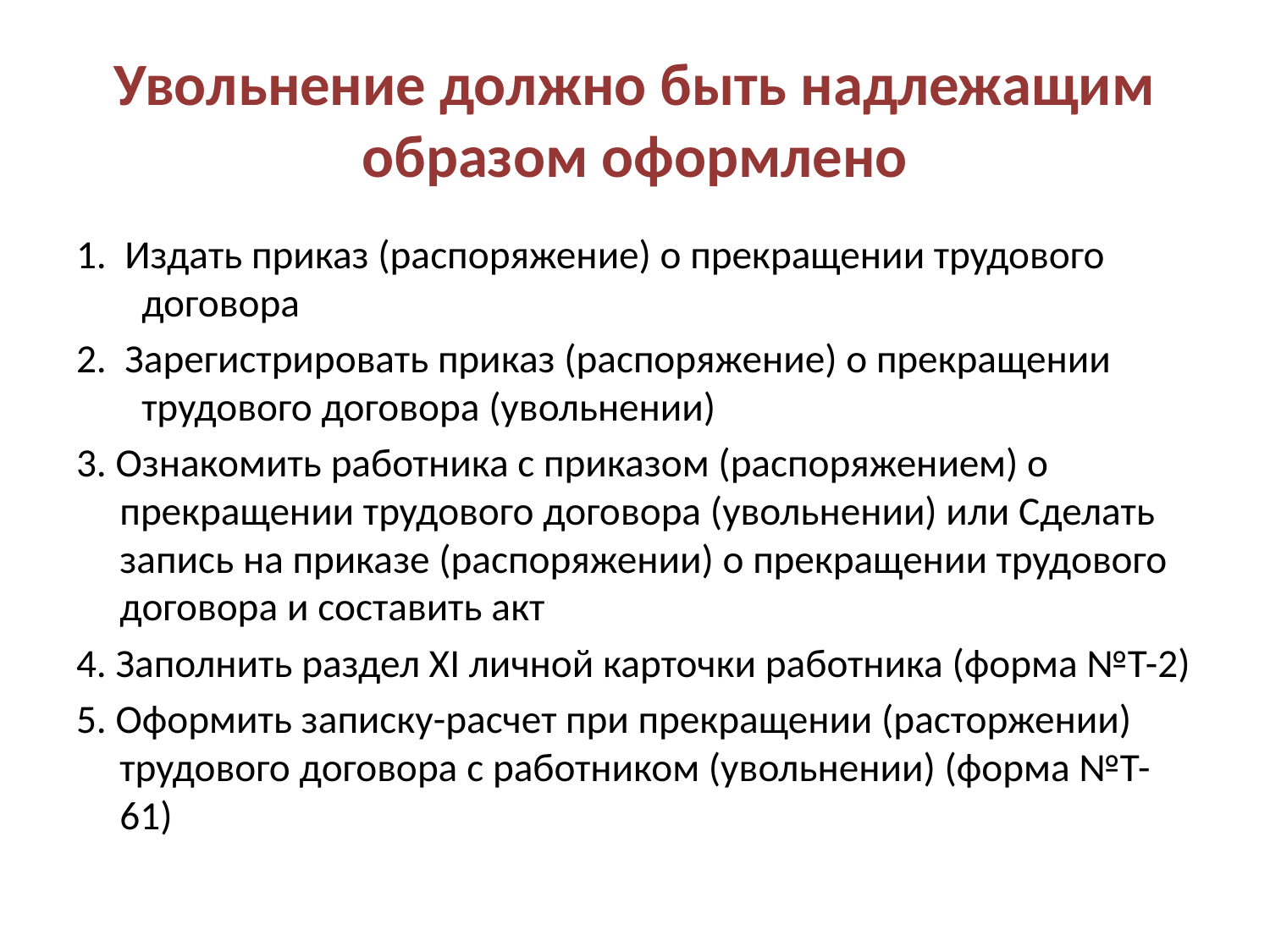

# Увольнение должно быть надлежащим образом оформлено
1.  Издать приказ (распоряжение) о прекращении трудового договора
2.  Зарегистрировать приказ (распоряжение) о прекращении трудового договора (увольнении)
3. Ознакомить работника с приказом (распоряжением) о прекращении трудового договора (увольнении) или Сделать запись на приказе (распоряжении) о прекращении трудового договора и составить акт
4. Заполнить раздел XI личной карточки работника (форма №Т-2)
5. Оформить записку-расчет при прекращении (расторжении) трудового договора с работником (увольнении) (форма №Т-61)